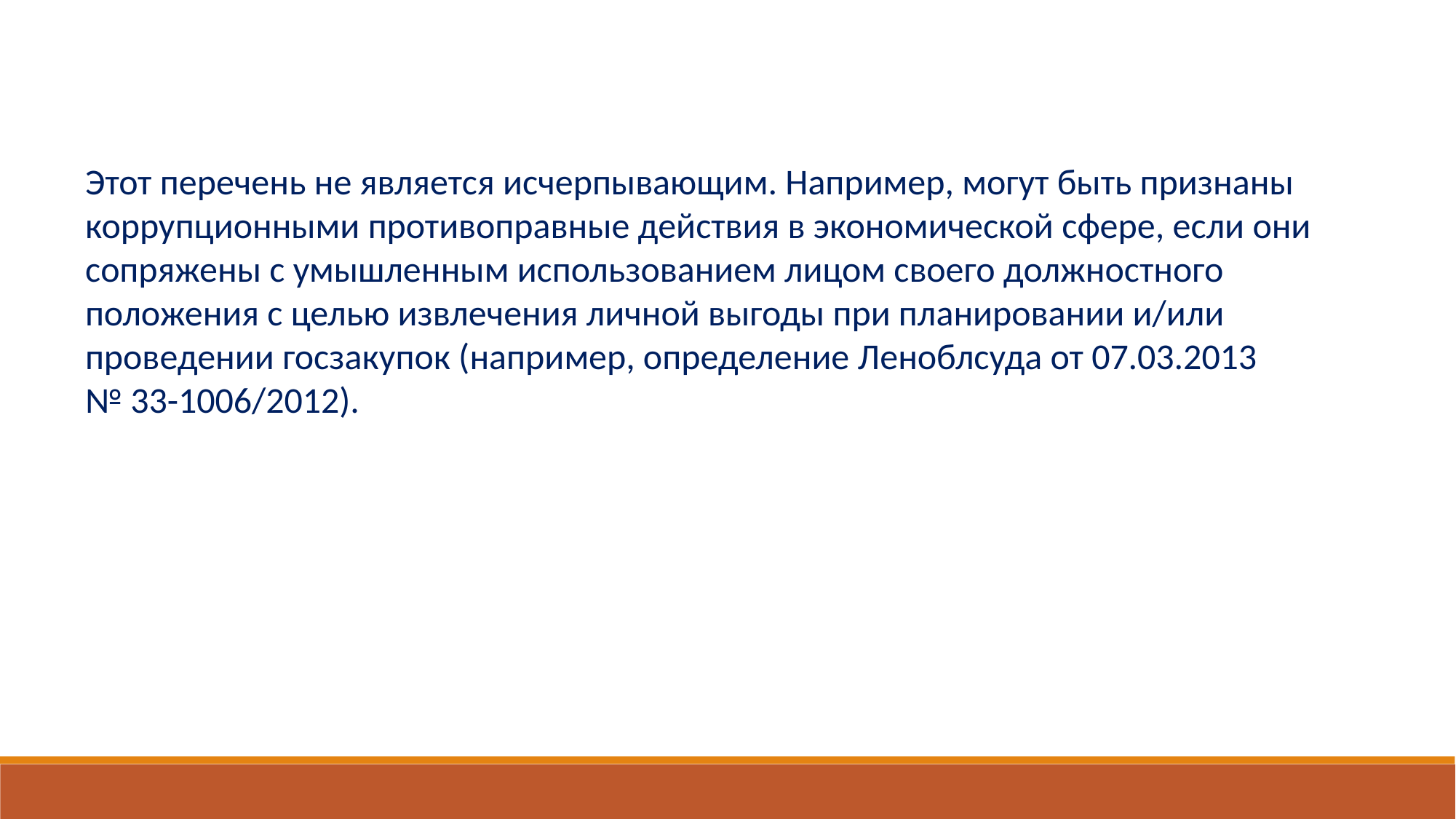

Этот перечень не является исчерпывающим. Например, могут быть признаны коррупционными противоправные действия в экономической сфере, если они сопряжены с умышленным использованием лицом своего должностного положения с целью извлечения личной выгоды при планировании и/или проведении госзакупок (например, определение Леноблсуда от 07.03.2013 № 33-1006/2012).